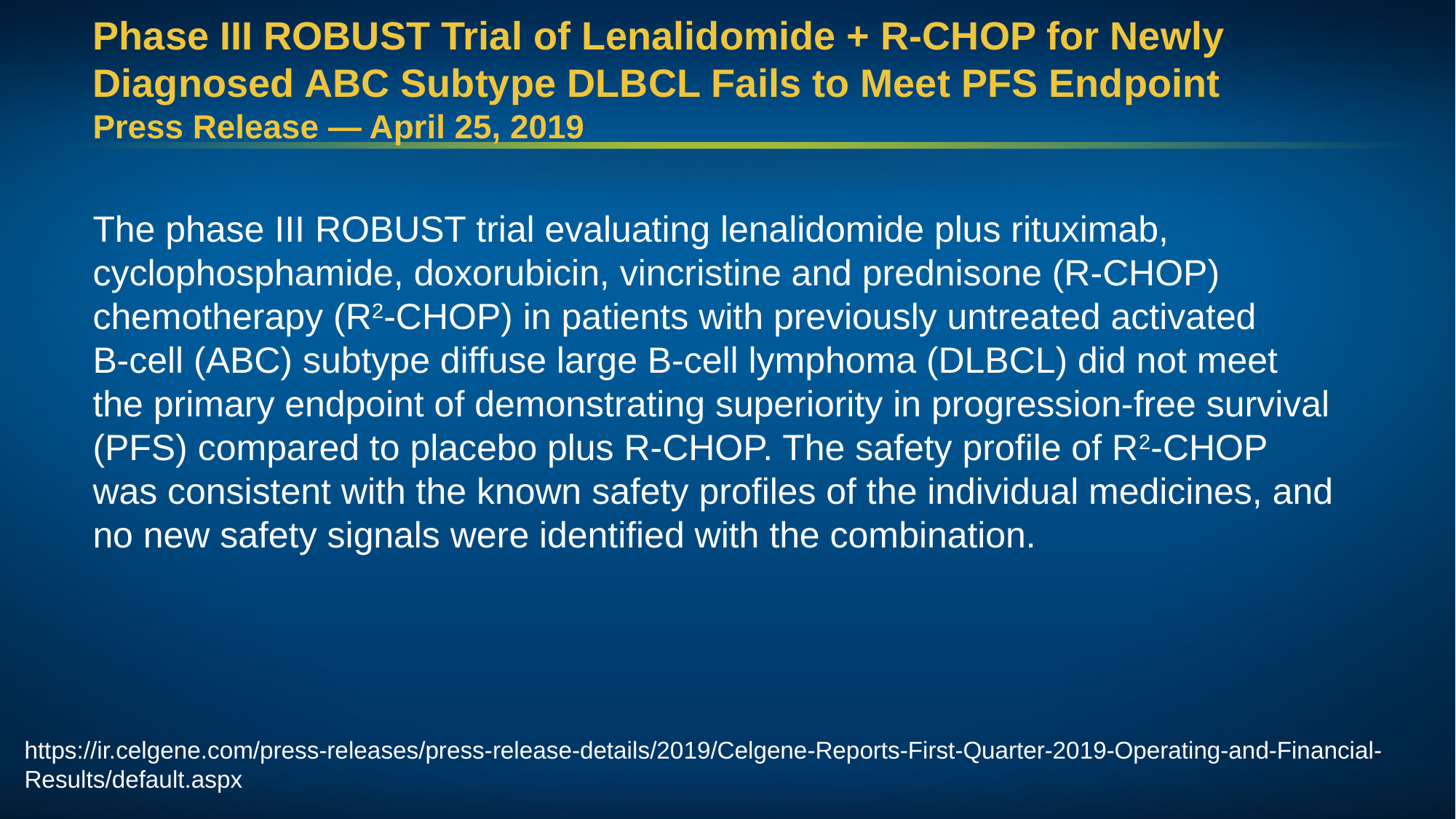

# Phase III ROBUST Trial of Lenalidomide + R-CHOP for Newly Diagnosed ABC Subtype DLBCL Fails to Meet PFS Endpoint Press Release — April 25, 2019
The phase III ROBUST trial evaluating lenalidomide plus rituximab, cyclophosphamide, doxorubicin, vincristine and prednisone (R-CHOP) chemotherapy (R2-CHOP) in patients with previously untreated activated
B-cell (ABC) subtype diffuse large B-cell lymphoma (DLBCL) did not meet the primary endpoint of demonstrating superiority in progression-free survival (PFS) compared to placebo plus R-CHOP. The safety profile of R2-CHOP was consistent with the known safety profiles of the individual medicines, and no new safety signals were identified with the combination.
https://ir.celgene.com/press-releases/press-release-details/2019/Celgene-Reports-First-Quarter-2019-Operating-and-Financial-Results/default.aspx